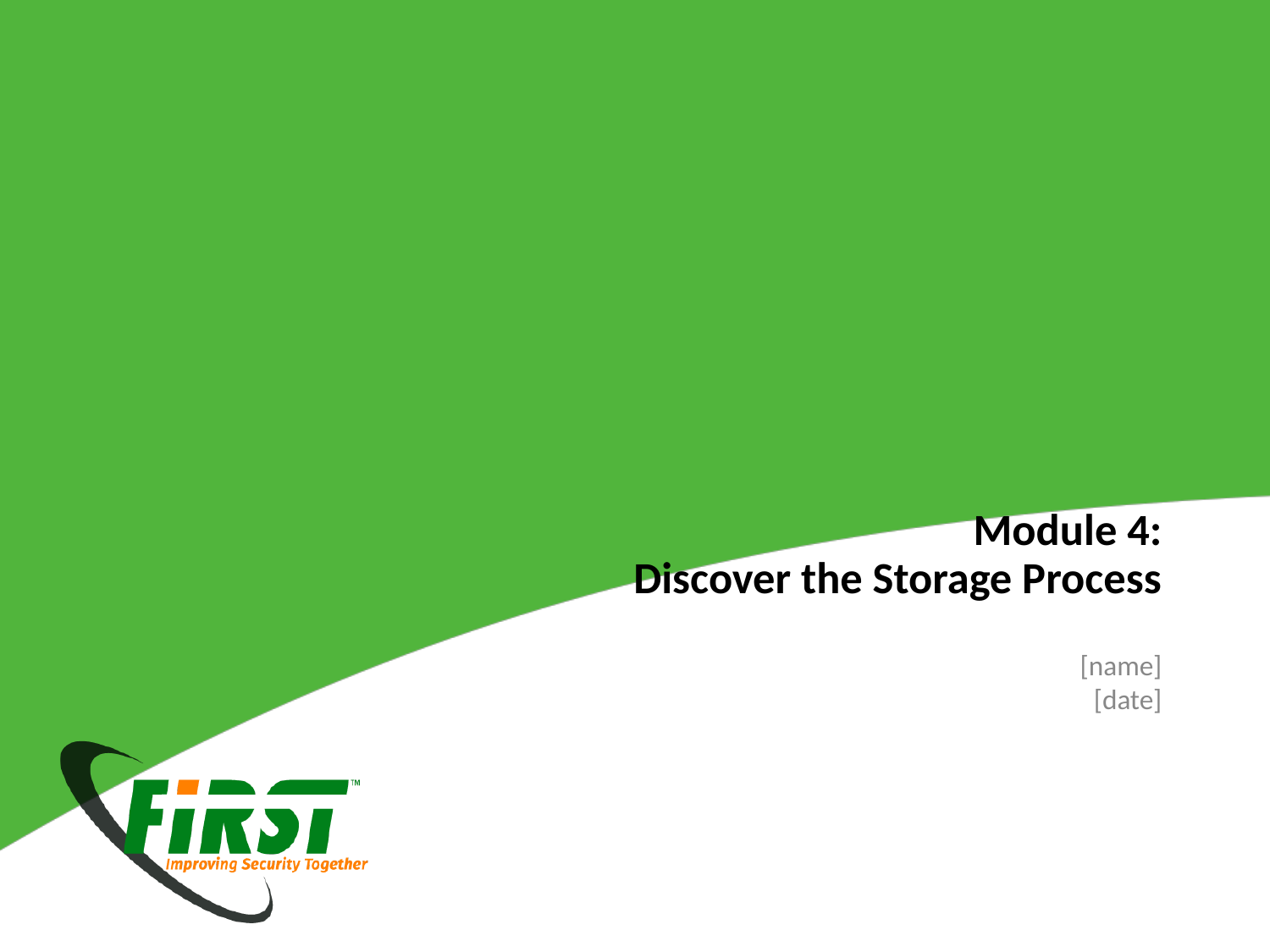

Module 4:
Discover the Storage Process
[name]
[date]